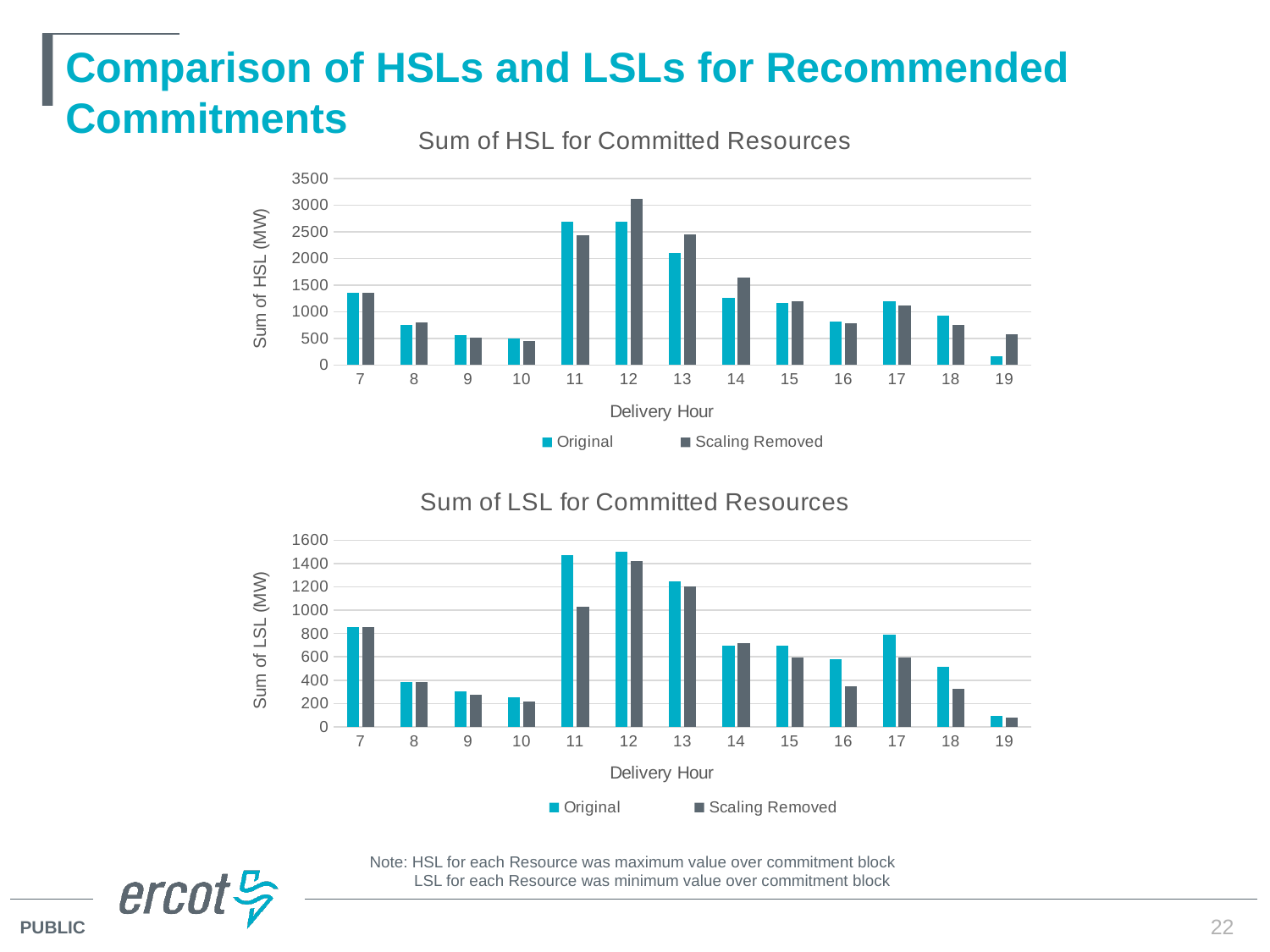

# Comparison of HSLs and LSLs for Recommended Commitments

### Chart: Sum of HSL for Committed Resources

| Category |  |  |
|---|---|---|
| 7 | 1350.2 | 1350.2 |
| 8 | 749.4 | 805.9 |
| 9 | 558.4 | 511.9 |
| 10 | 502.4 | 455.9 |
| 11 | 2685.0 | 2439.1 |
| 12 | 2695.0 | 3117.1 |
| 13 | 2097.0 | 2452.2 |
| 14 | 1259.6 | 1636.6 |
| 15 | 1166.4 | 1200.2 |
| 16 | 817.4 | 780.6 |
| 17 | 1205.6 | 1123.6 |
| 18 | 921.2 | 752.7 |
| 19 | 168.0 | 570.6 |

### Chart: Sum of LSL for Committed Resources

| Category |  |  |
|---|---|---|
| 7 | 853.4 | 853.4 |
| 8 | 383.0 | 387.0 |
| 9 | 303.0 | 272.0 |
| 10 | 250.0 | 219.0 |
| 11 | 1470.8 | 1028.0 |
| 12 | 1498.8 | 1421.0 |
| 13 | 1249.8 | 1207.0 |
| 14 | 692.8 | 720.8 |
| 15 | 696.8 | 597.2 |
| 16 | 582.8 | 344.0 |
| 17 | 791.8 | 592.6 |
| 18 | 513.0 | 326.0 |
| 19 | 90.0 | 80.0 |
Note: HSL for each Resource was maximum value over commitment block
          LSL for each Resource was minimum value over commitment block
22